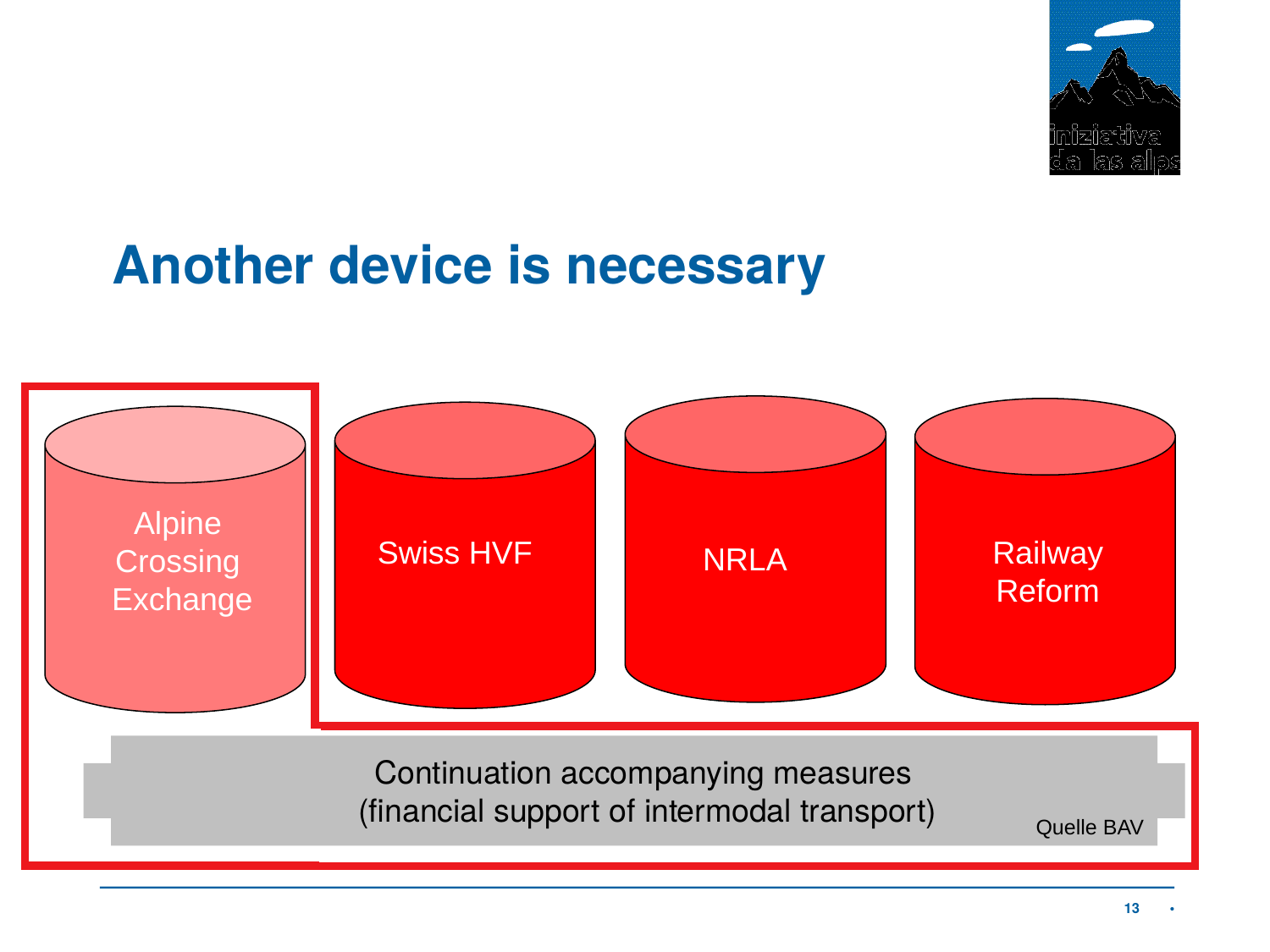

Another device is necessary

Alpine
Crossing
Exchange
Railway
Reform
Swiss HVF
NRLA

Continuation accompanying measures
(financial support of intermodal transport)
Quelle BAV
13